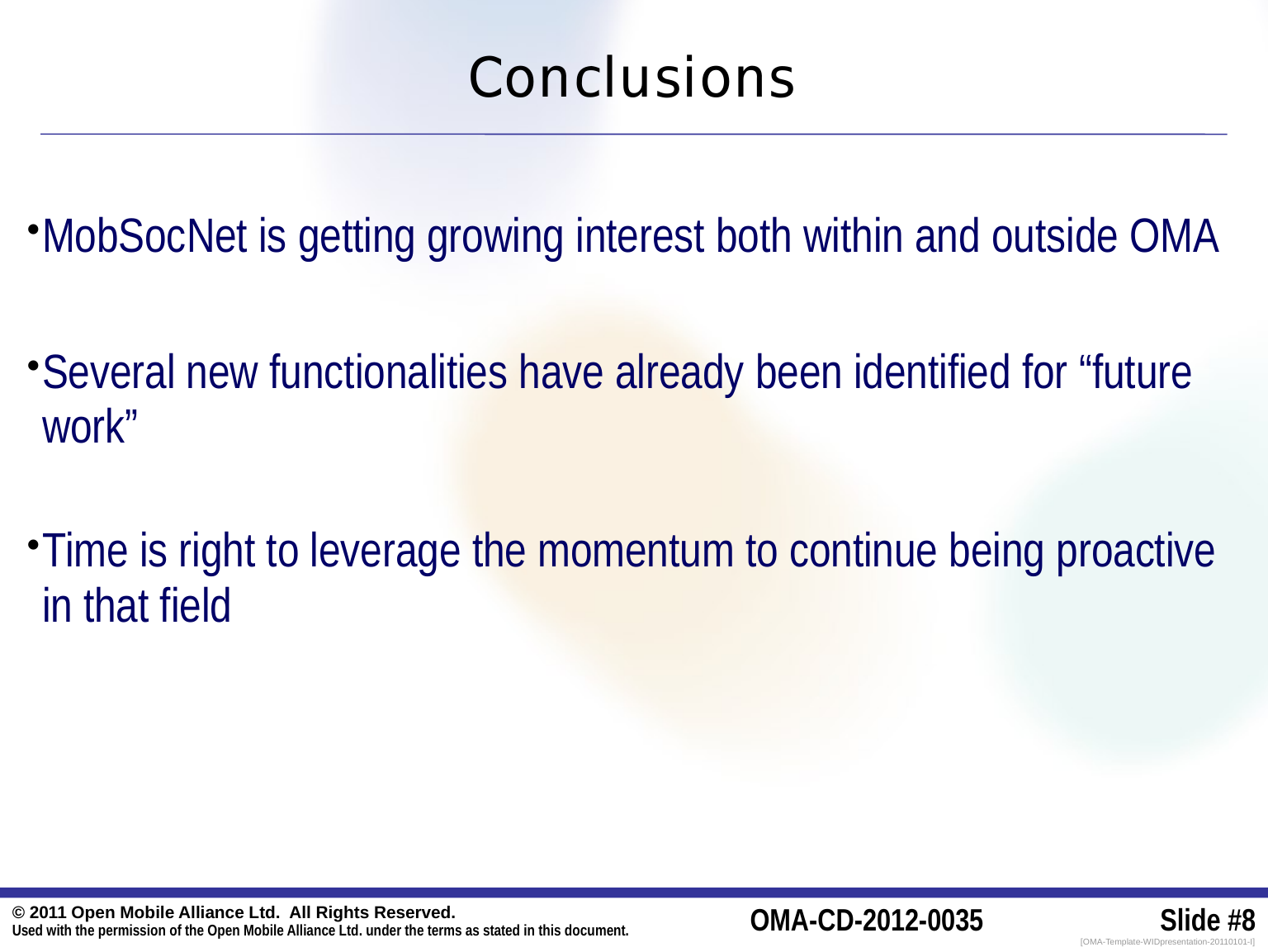

Conclusions

MobSocNet is getting growing interest both within and outside OMA

Several new functionalities have already been identified for “future work”

Time is right to leverage the momentum to continue being proactive in that field